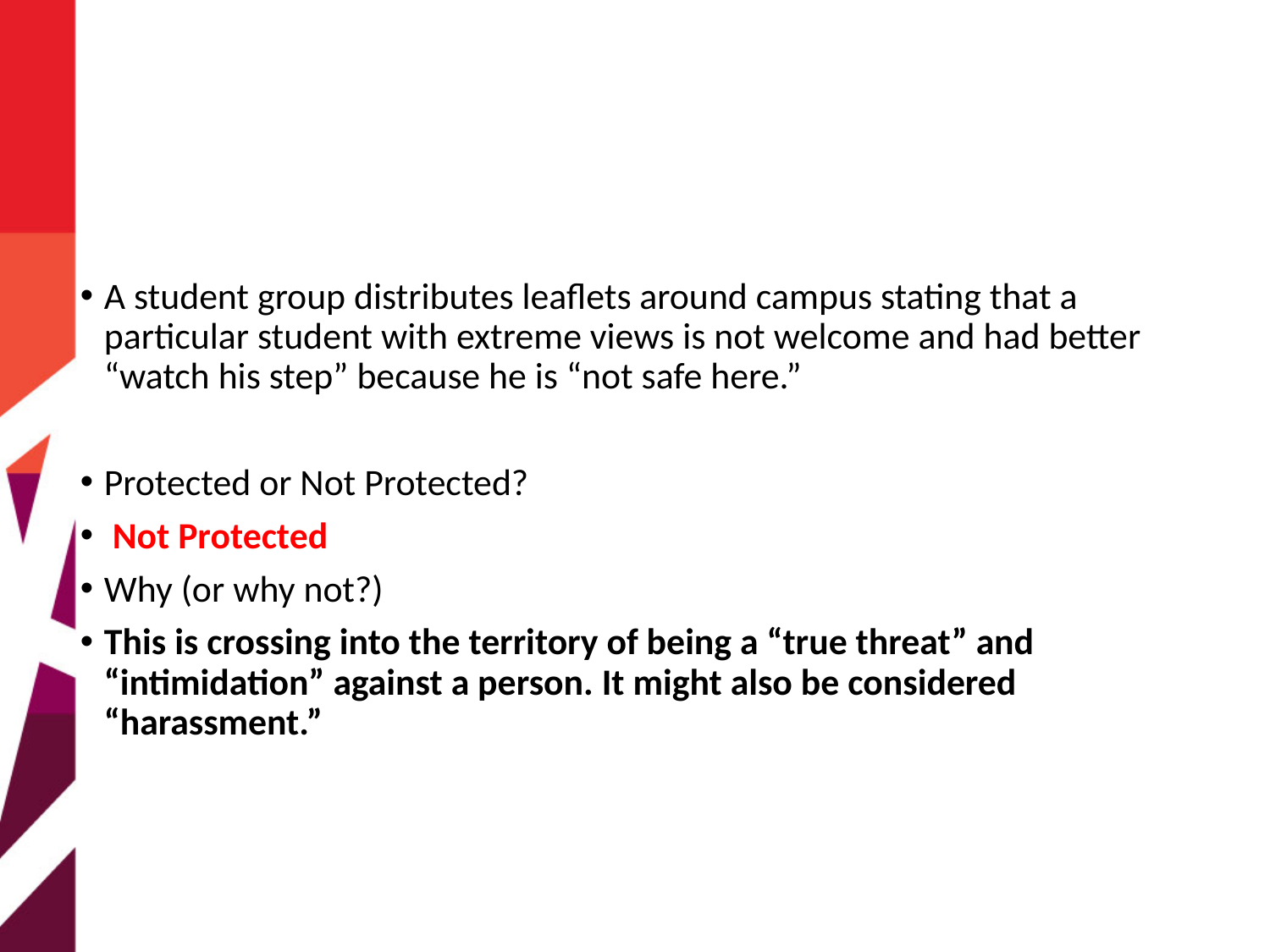

#
A student group distributes leaflets around campus stating that a particular student with extreme views is not welcome and had better “watch his step” because he is “not safe here.”

Protected or Not Protected?
 Not Protected
Why (or why not?)
This is crossing into the territory of being a “true threat” and “intimidation” against a person. It might also be considered “harassment.”